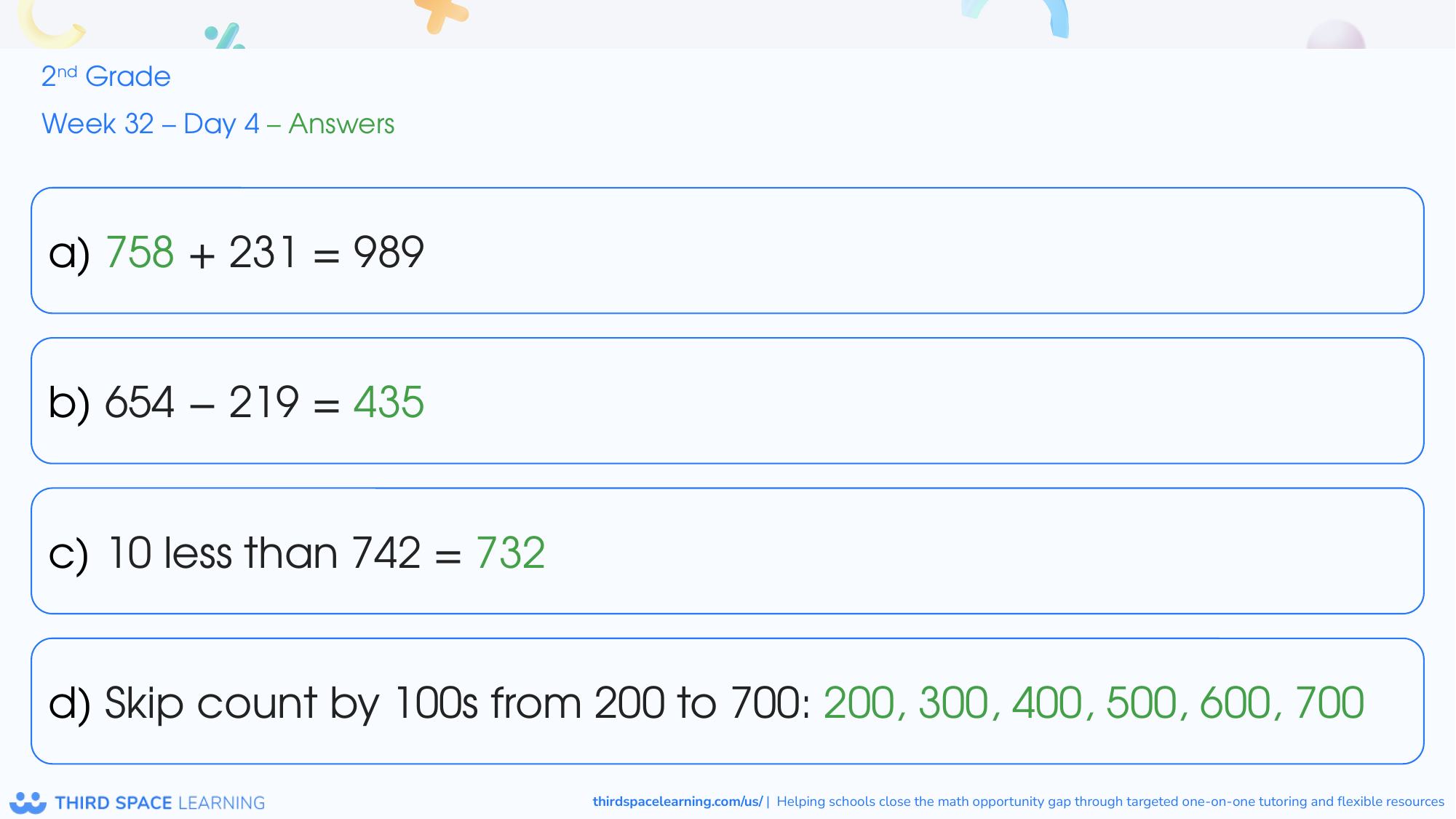

2nd Grade
Week 32 – Day 4 – Answers
758 + 231 = 989
654 − 219 = 435
10 less than 742 = 732
Skip count by 100s from 200 to 700: 200, 300, 400, 500, 600, 700